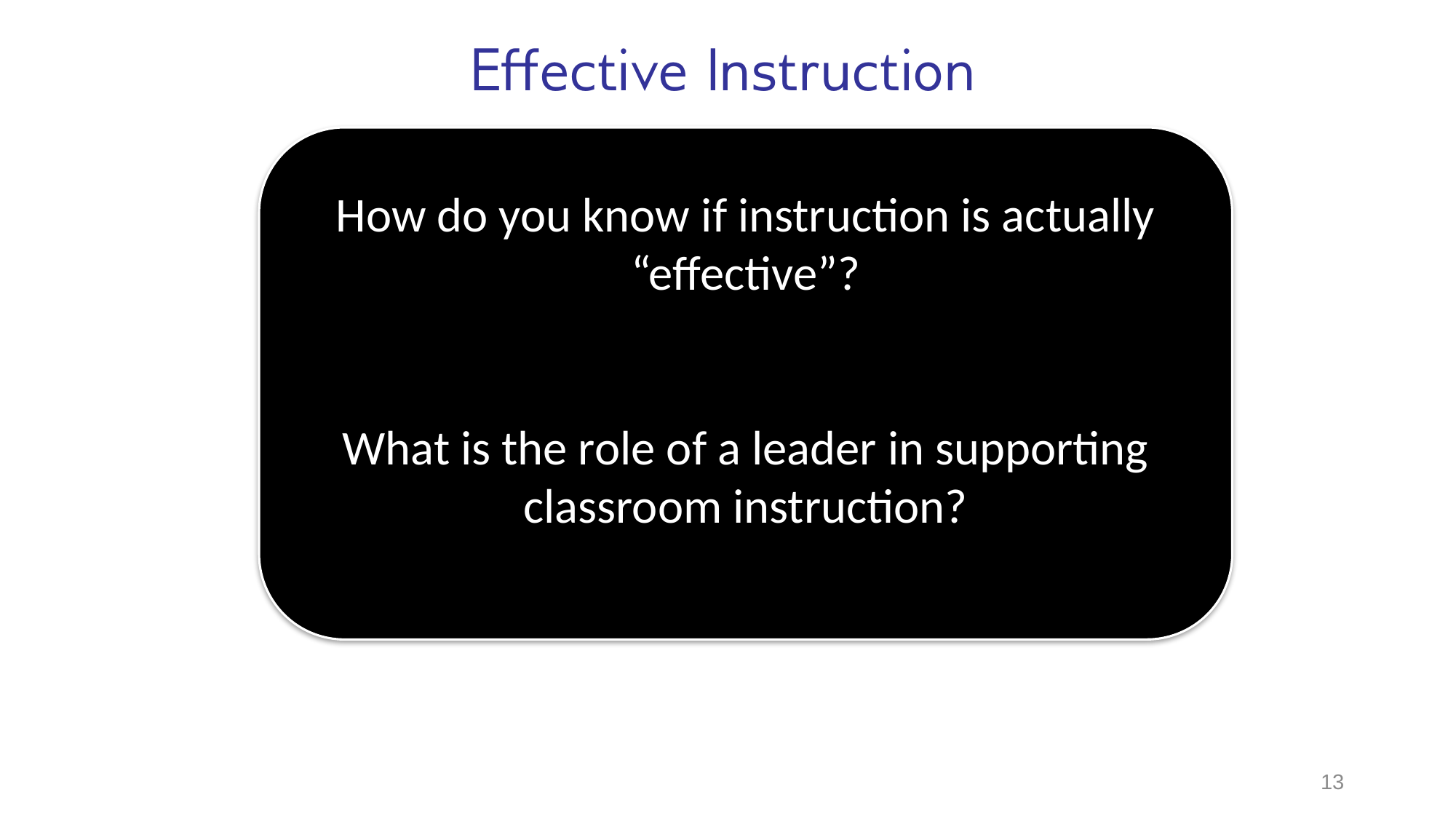

Effective Instruction
How do you know if instruction is actually “effective”?

What is the role of a leader in supporting classroom instruction?

13